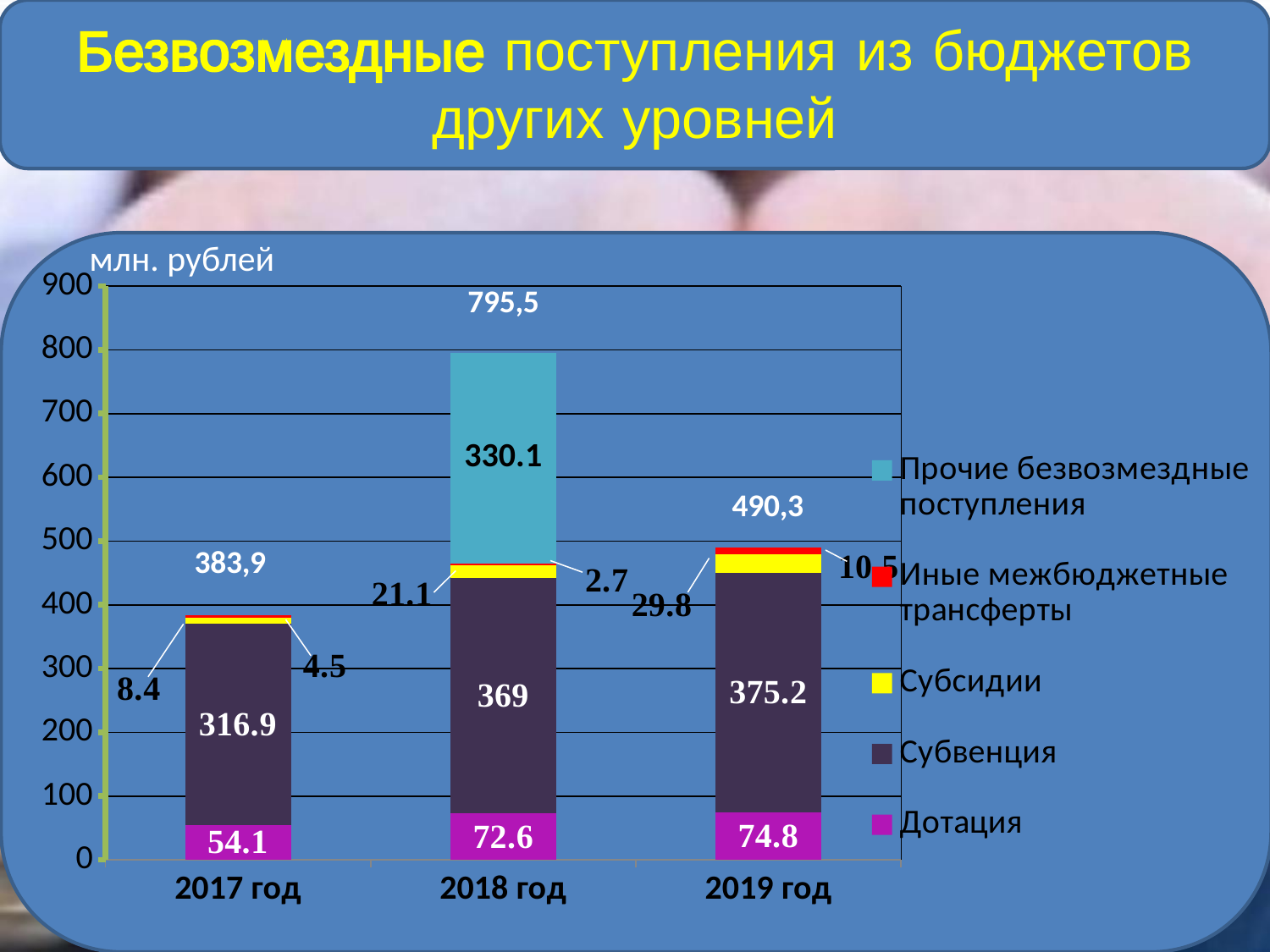

#
Безвозмездные поступления из бюджетов других уровней

млн. рублей

### Chart

| Category | Дотация | Субвенция | Субсидии | Иные межбюджетные трансферты | Прочие безвозмездные поступления |
|---|---|---|---|---|---|
| 2017 год | 54.1 | 316.9 | 8.4 | 4.5 | None |
| 2018 год | 72.6 | 369.0 | 21.1 | 2.7 | 330.1 |
| 2019 год | 74.8 | 375.2 | 29.8 | 10.5 | None |